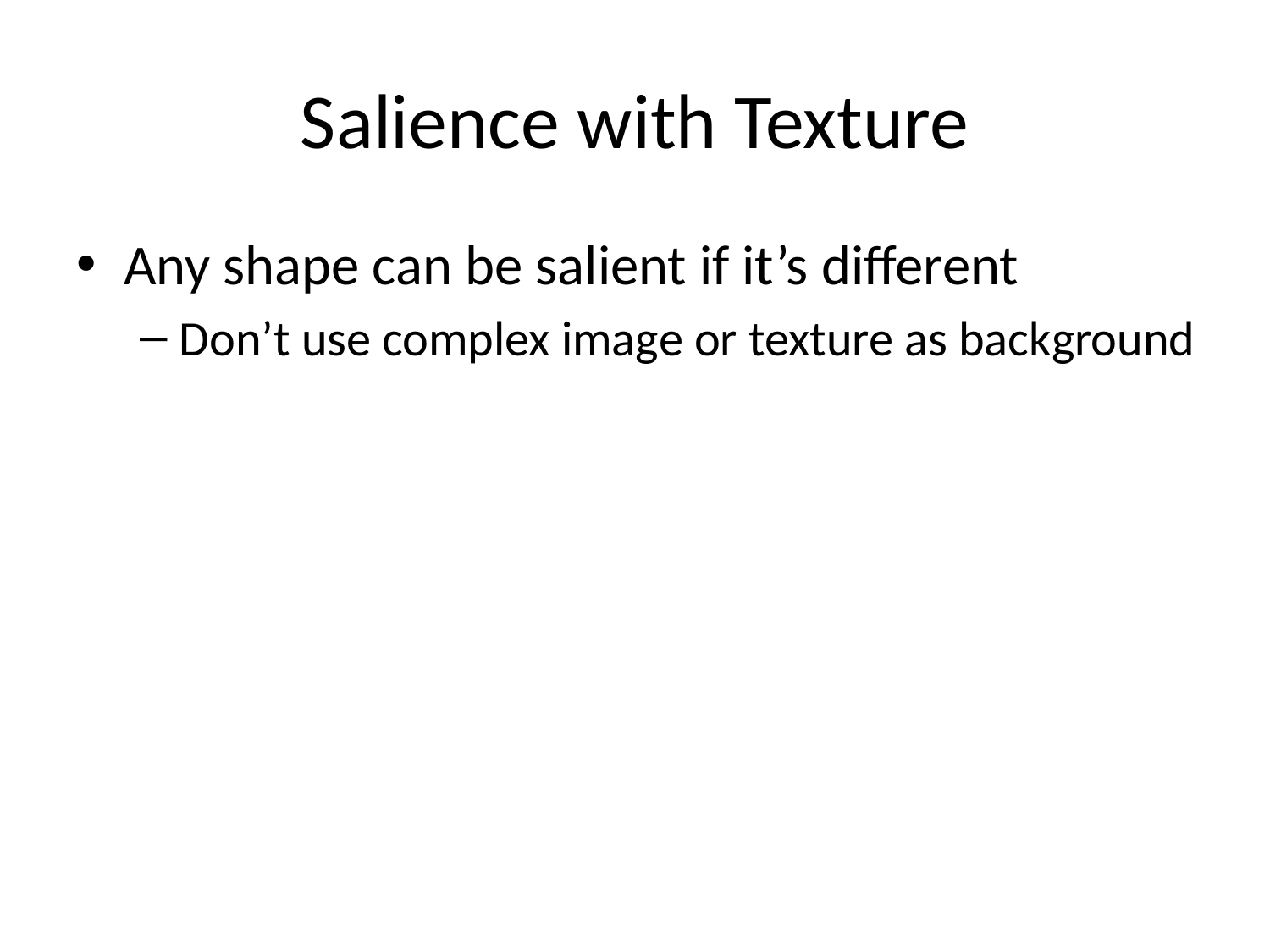

# Salience with Texture
Any shape can be salient if it’s different
Don’t use complex image or texture as background